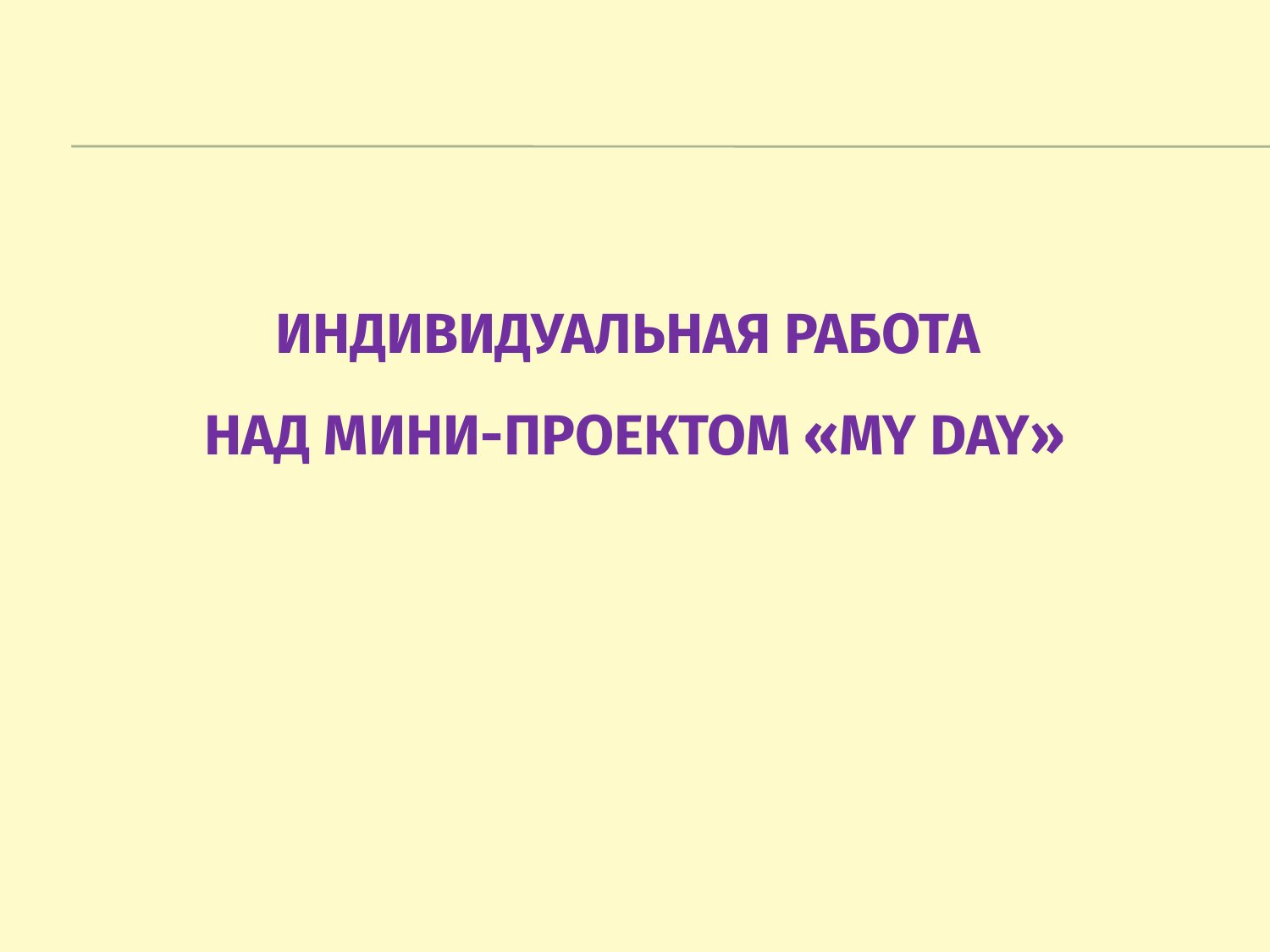

# Индивидуальная работа над мини-проектом «My day»